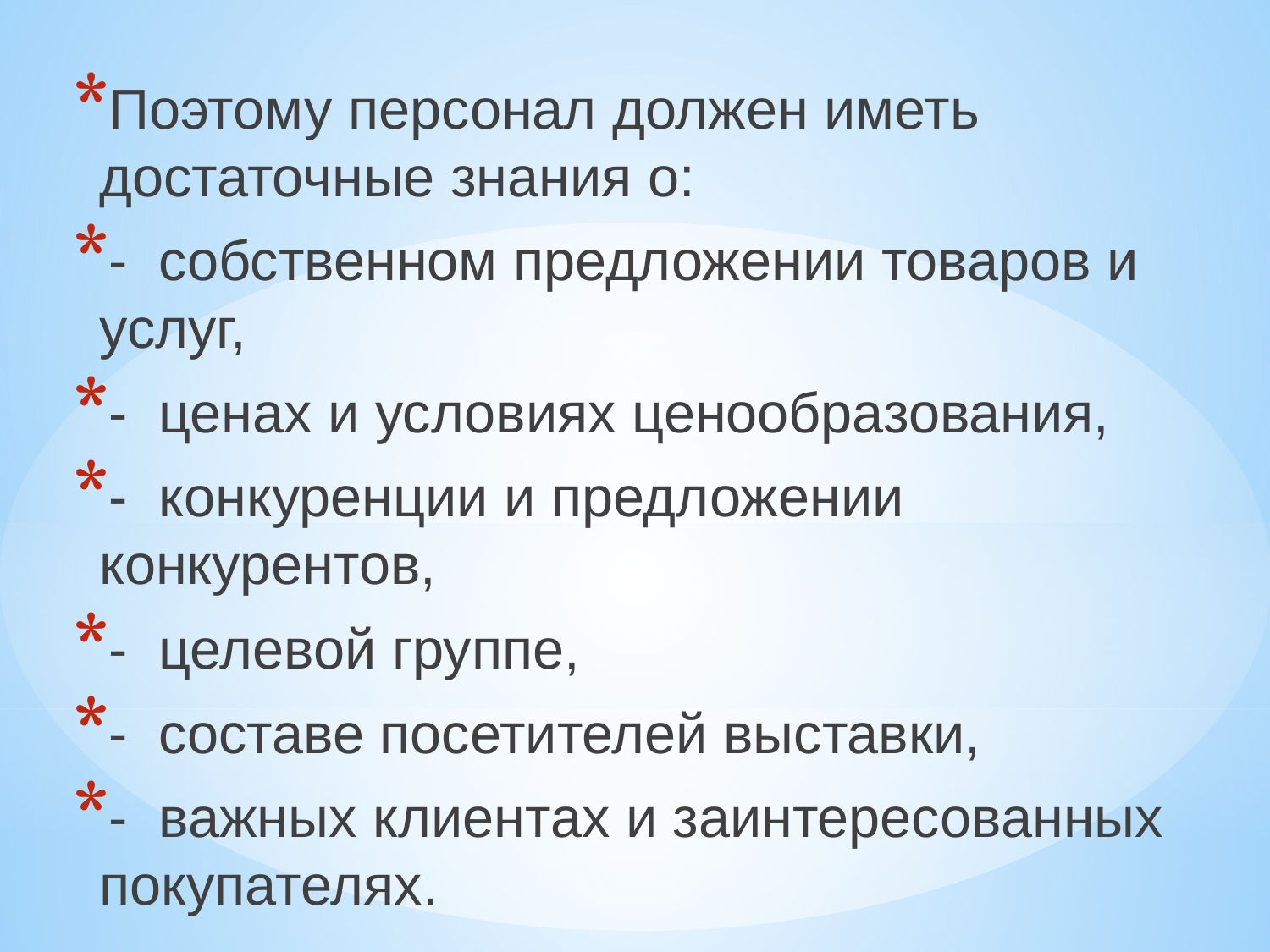

Поэтому персонал должен иметь достаточные знания о:
-  собственном предложении товаров и услуг,
-  ценах и условиях ценообразования,
-  конкуренции и предложении конкурентов,
-  целевой группе,
-  составе посетителей выставки,
-  важных клиентах и заинтересованных покупателях.
#